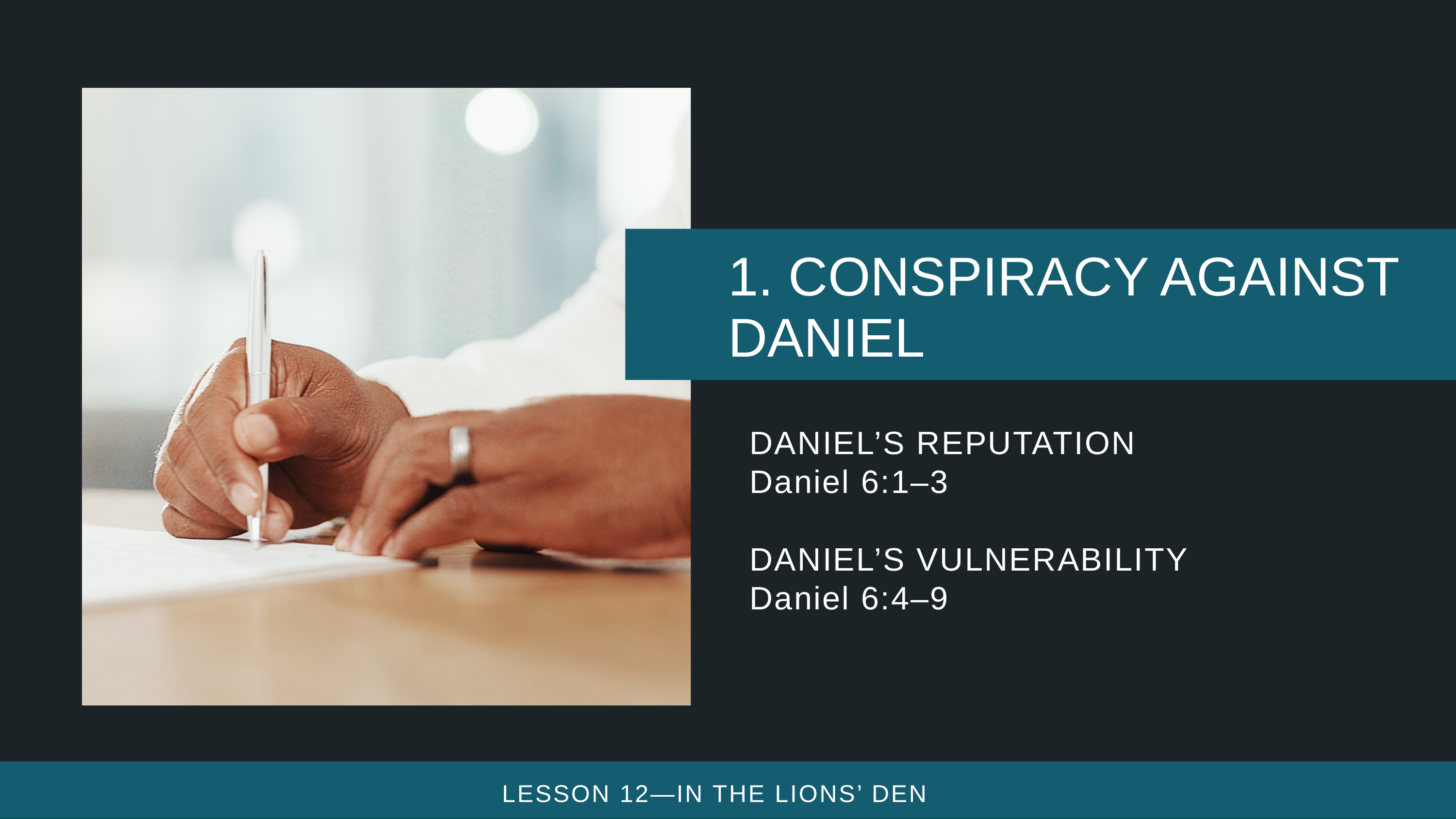

DANIEL’S REPUTATION
Daniel 6:1–3
DANIEL’S VULNERABILITY
Daniel 6:4–9